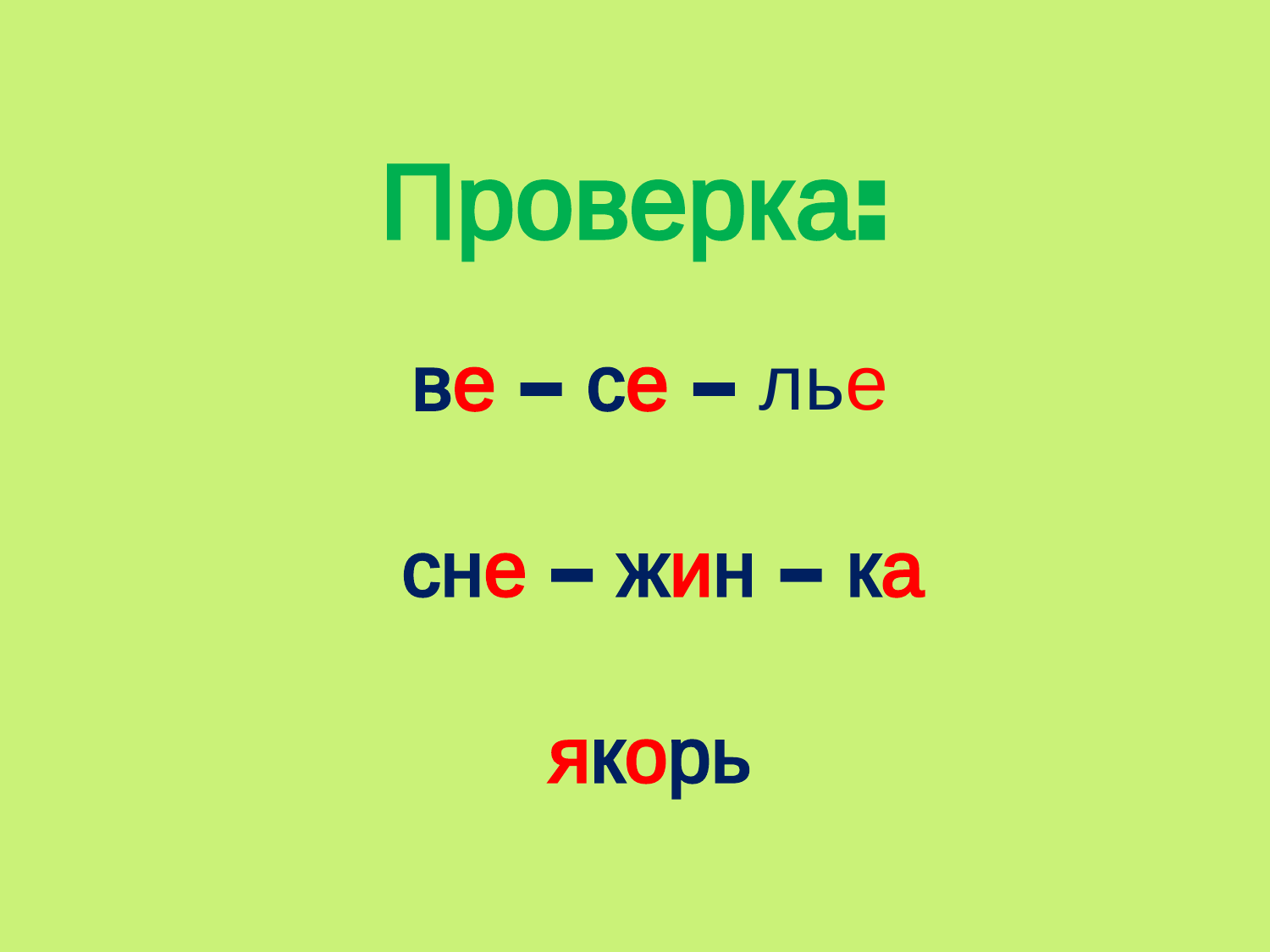

Проверка:
ве – се – лье

 сне – жин – ка

якорь